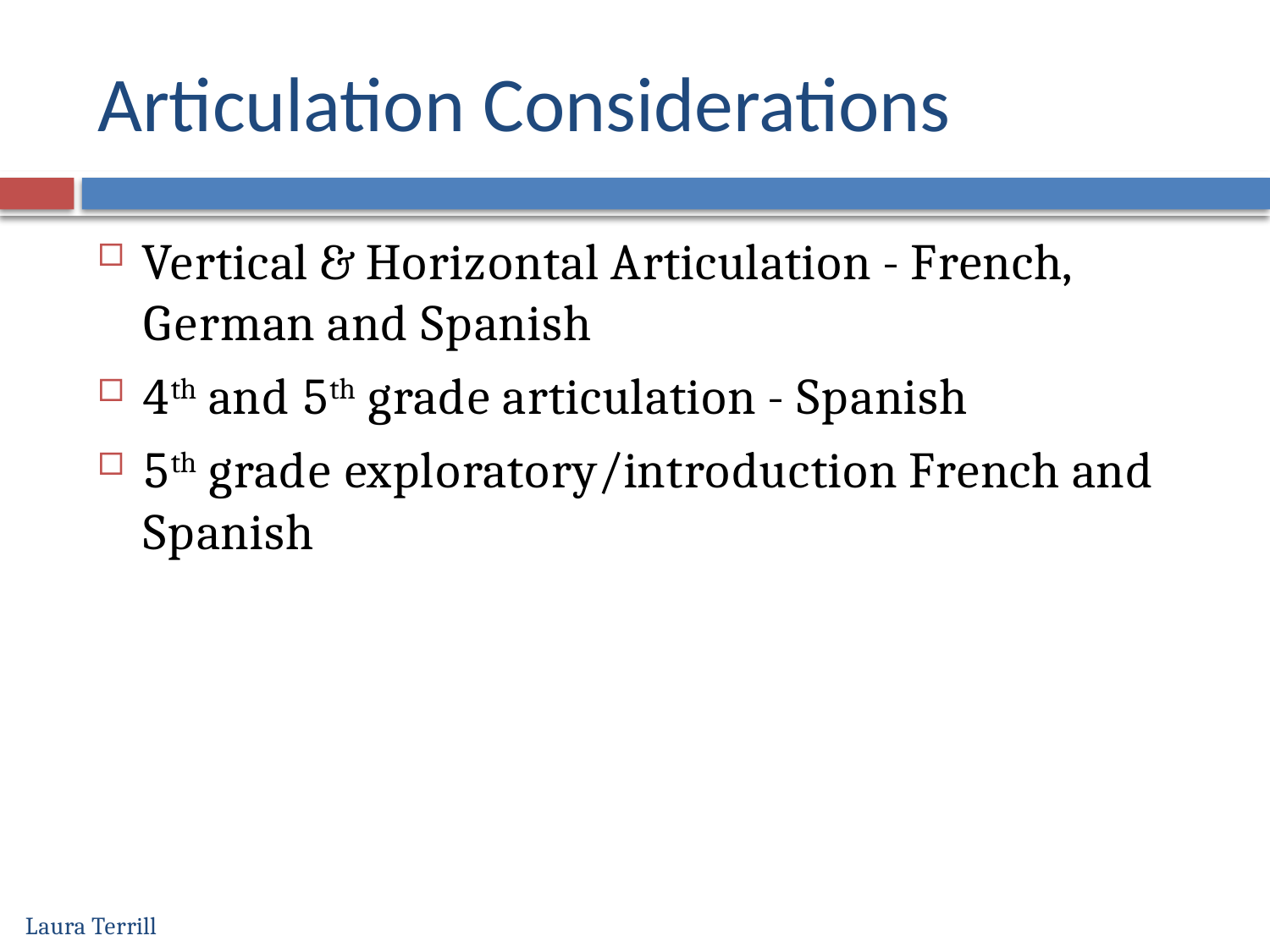

# Articulation Considerations
Vertical & Horizontal Articulation - French, German and Spanish
4th and 5th grade articulation - Spanish
5th grade exploratory/introduction French and Spanish
Laura Terrill